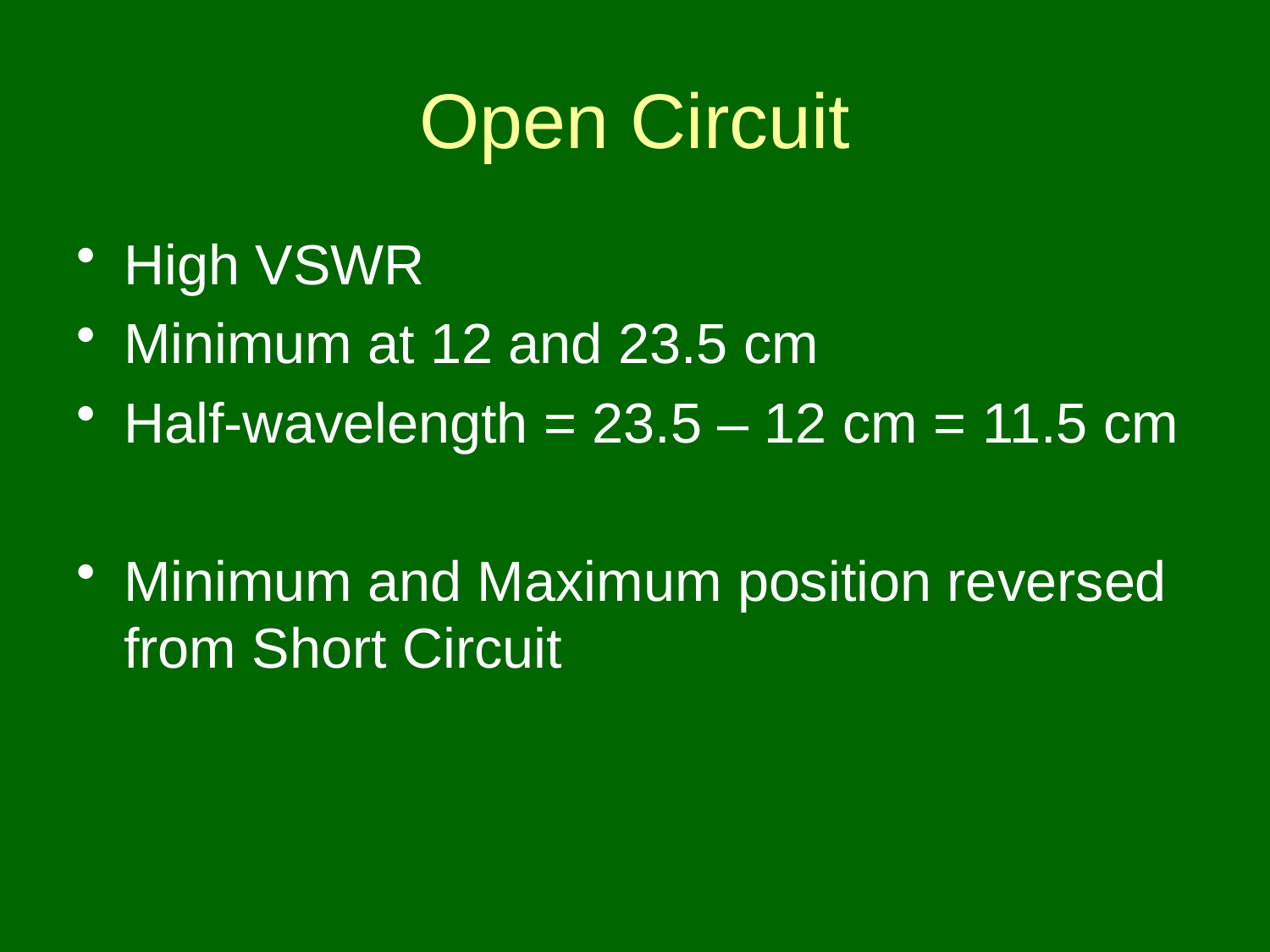

# Open Circuit
High VSWR
Minimum at 12 and 23.5 cm
Half-wavelength = 23.5 – 12 cm = 11.5 cm

Minimum and Maximum position reversed from Short Circuit